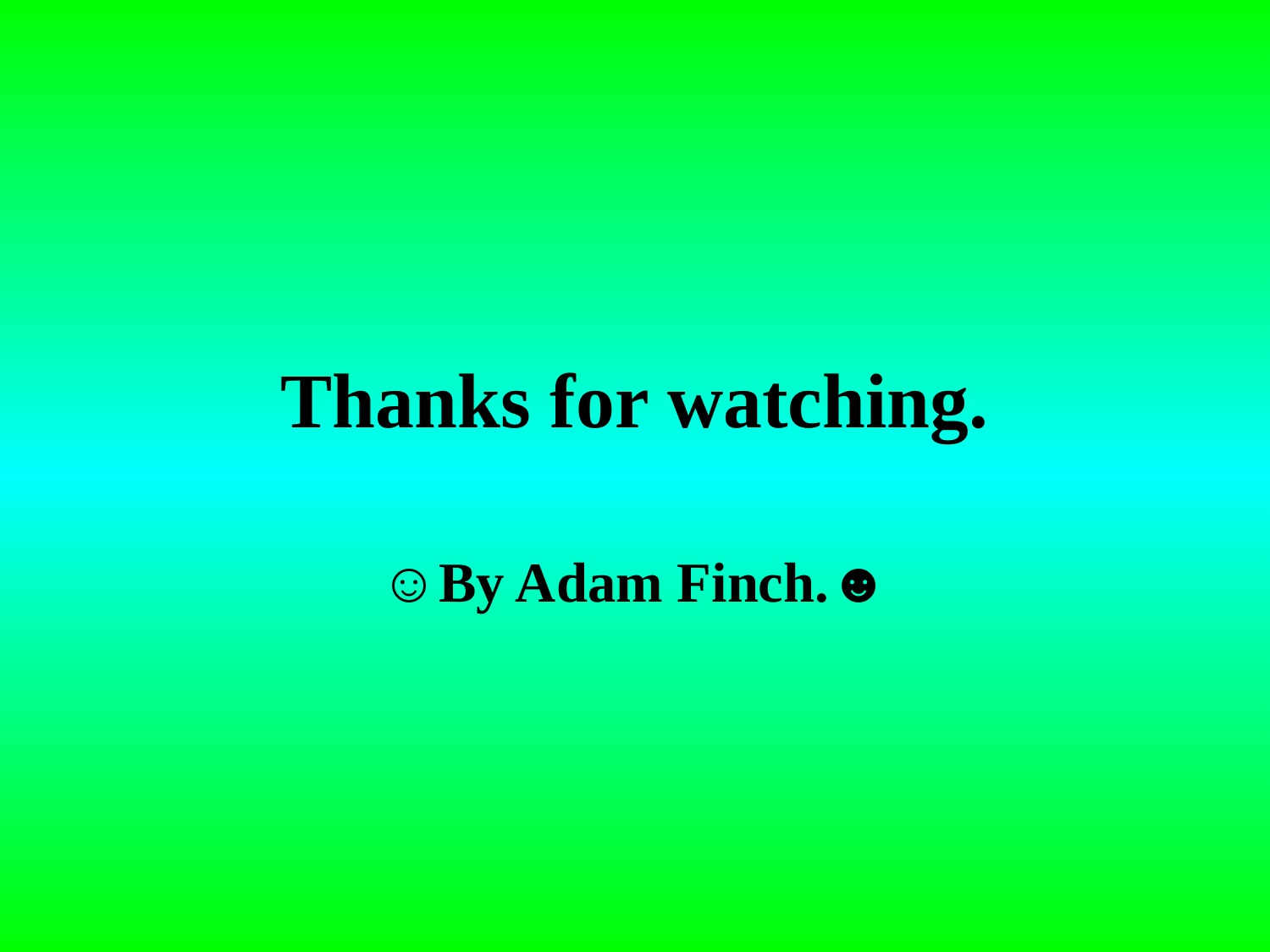

# Thanks for watching.
☺By Adam Finch.☻